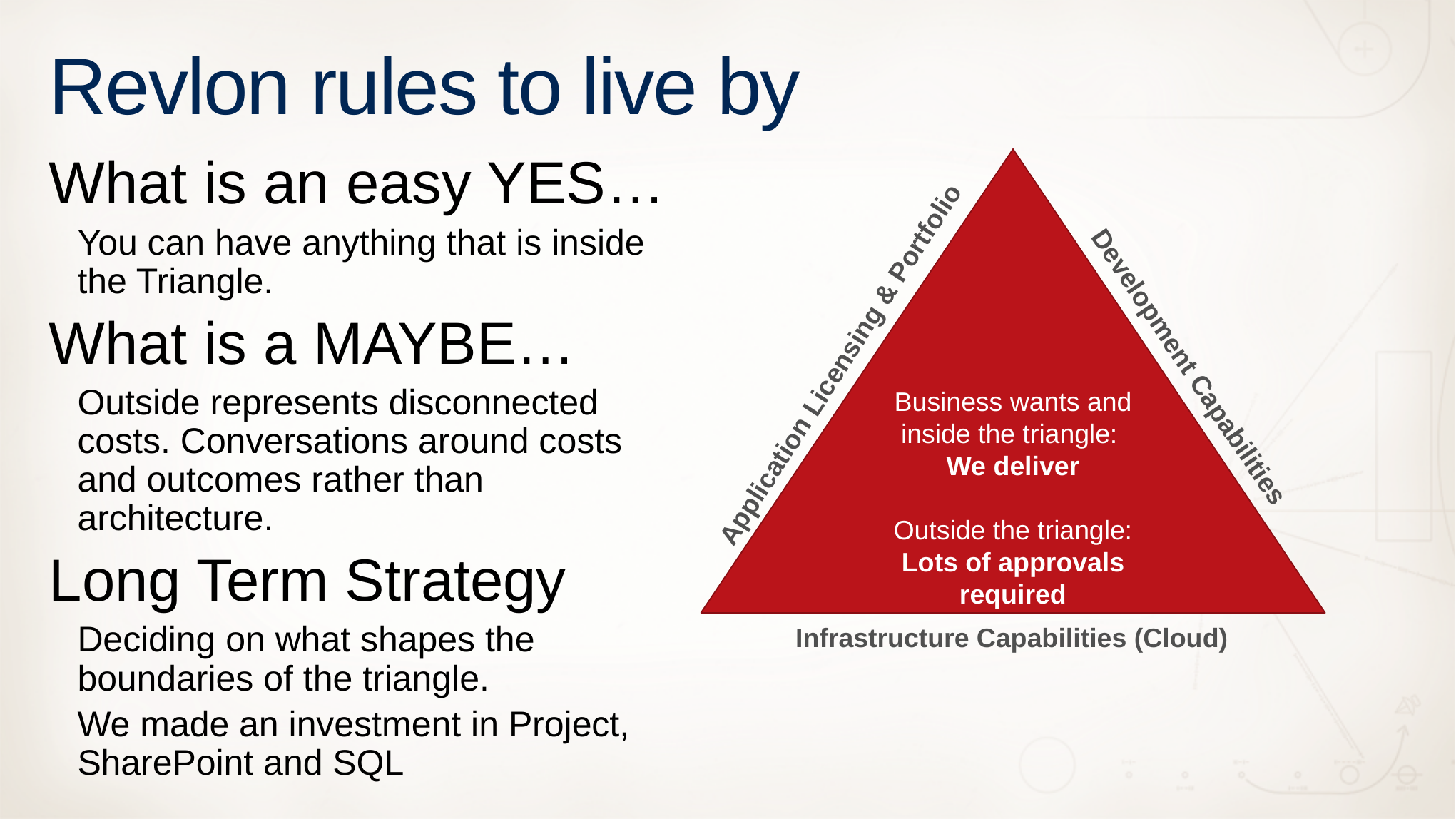

# Revlon rules to live by
Business wants and inside the triangle:
We deliver
Outside the triangle: Lots of approvals required
Application Licensing & Portfolio
Development Capabilities
Infrastructure Capabilities (Cloud)
What is an easy YES…
You can have anything that is inside the Triangle.
What is a MAYBE…
Outside represents disconnected costs. Conversations around costs and outcomes rather than architecture.
Long Term Strategy
Deciding on what shapes the boundaries of the triangle.
We made an investment in Project, SharePoint and SQL